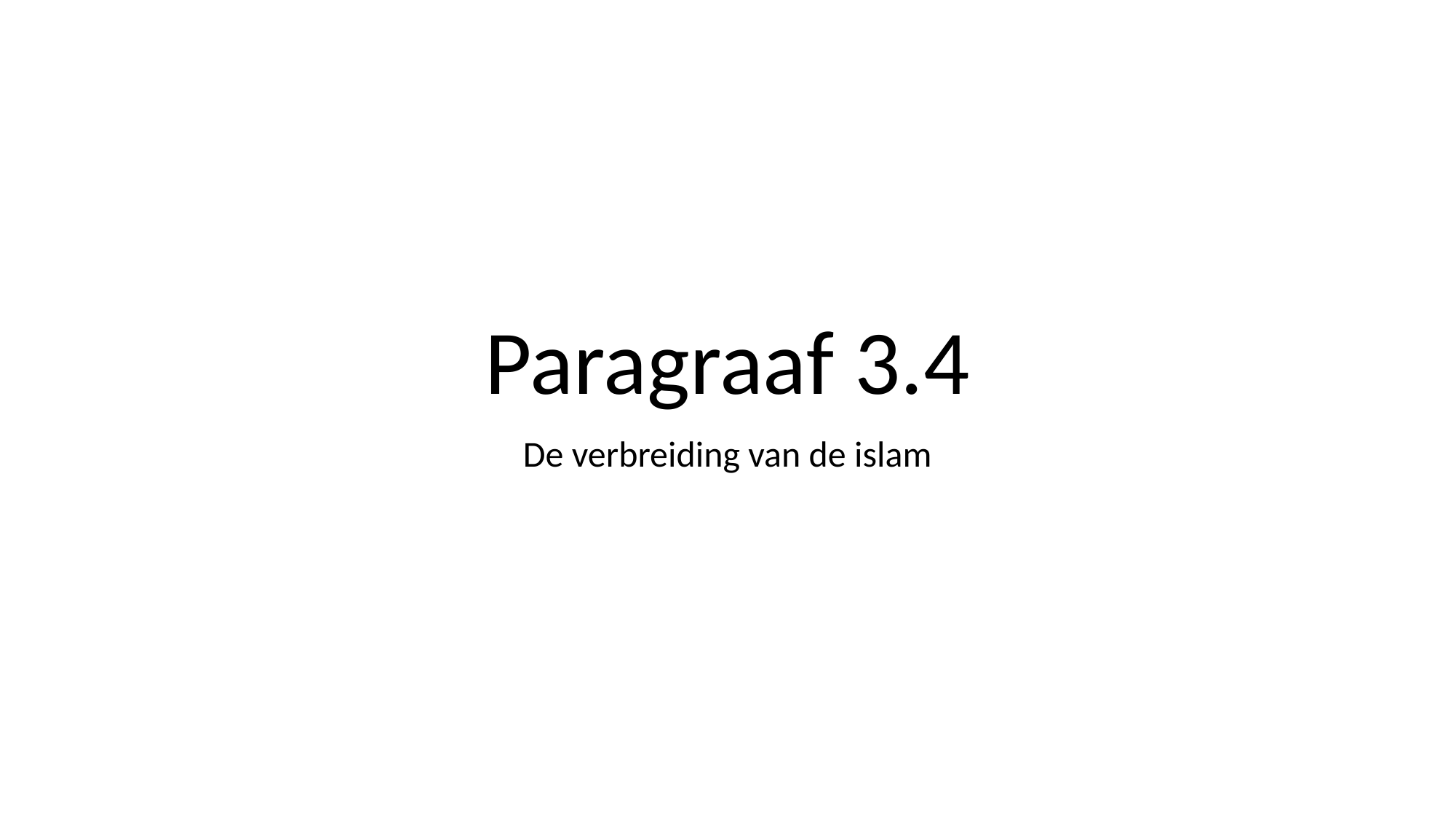

# Paragraaf 3.4
De verbreiding van de islam